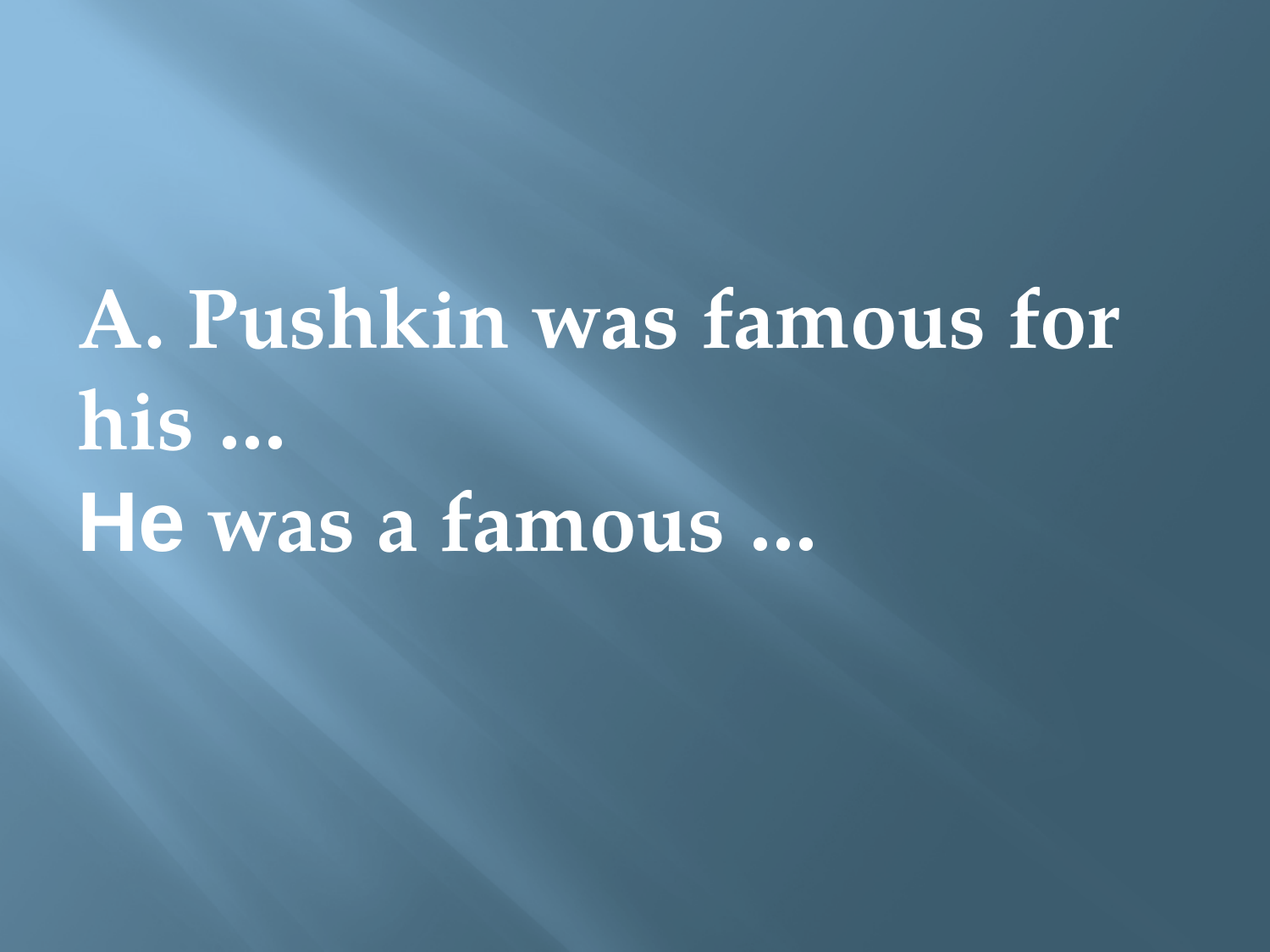

# A. Pushkin was famous for his … Не was a famous …